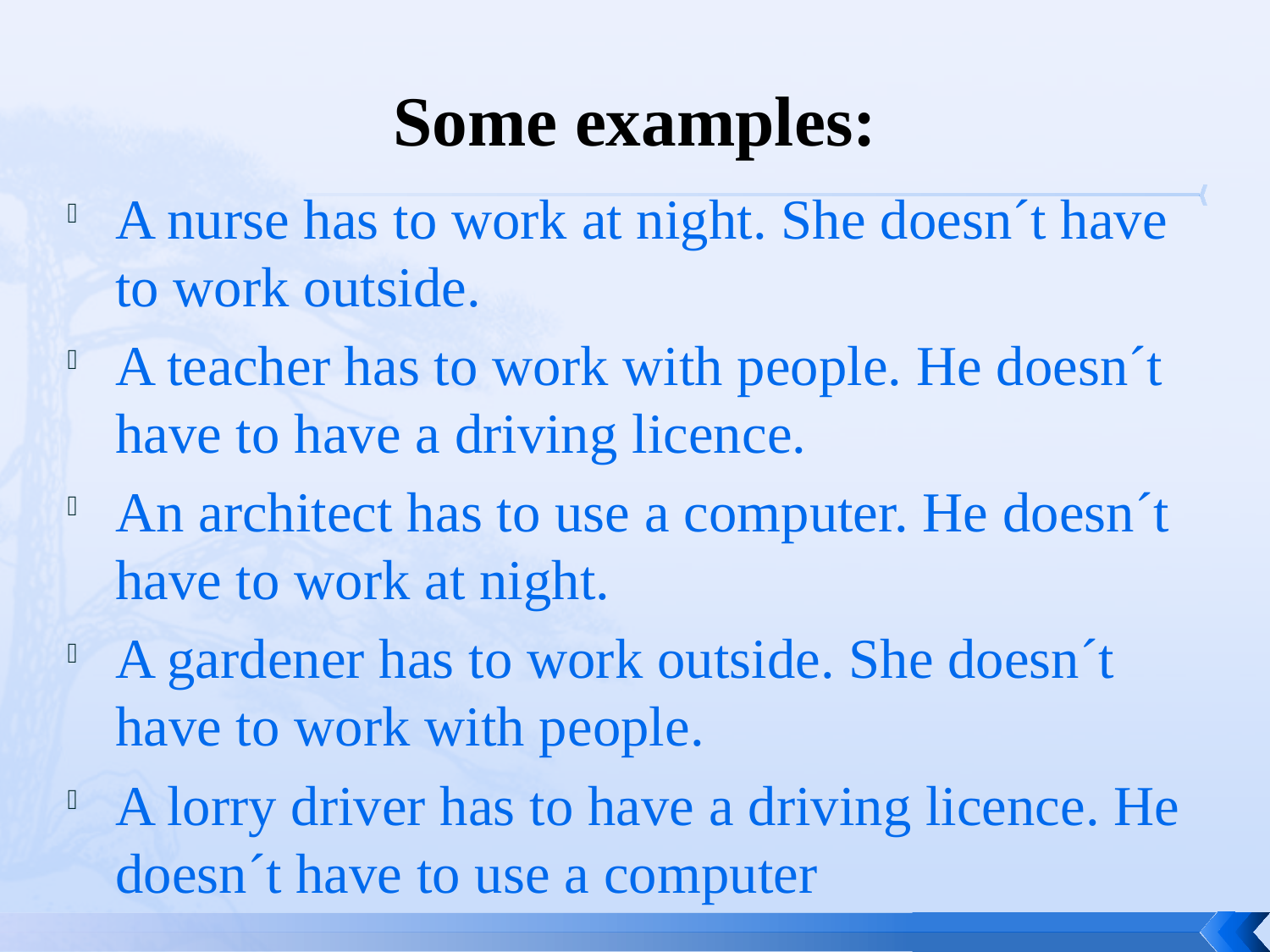

# Some examples:
A nurse has to work at night. She doesn´t have to work outside.
A teacher has to work with people. He doesn´t have to have a driving licence.
An architect has to use a computer. He doesn´t have to work at night.
A gardener has to work outside. She doesn´t have to work with people.
A lorry driver has to have a driving licence. He doesn´t have to use a computer